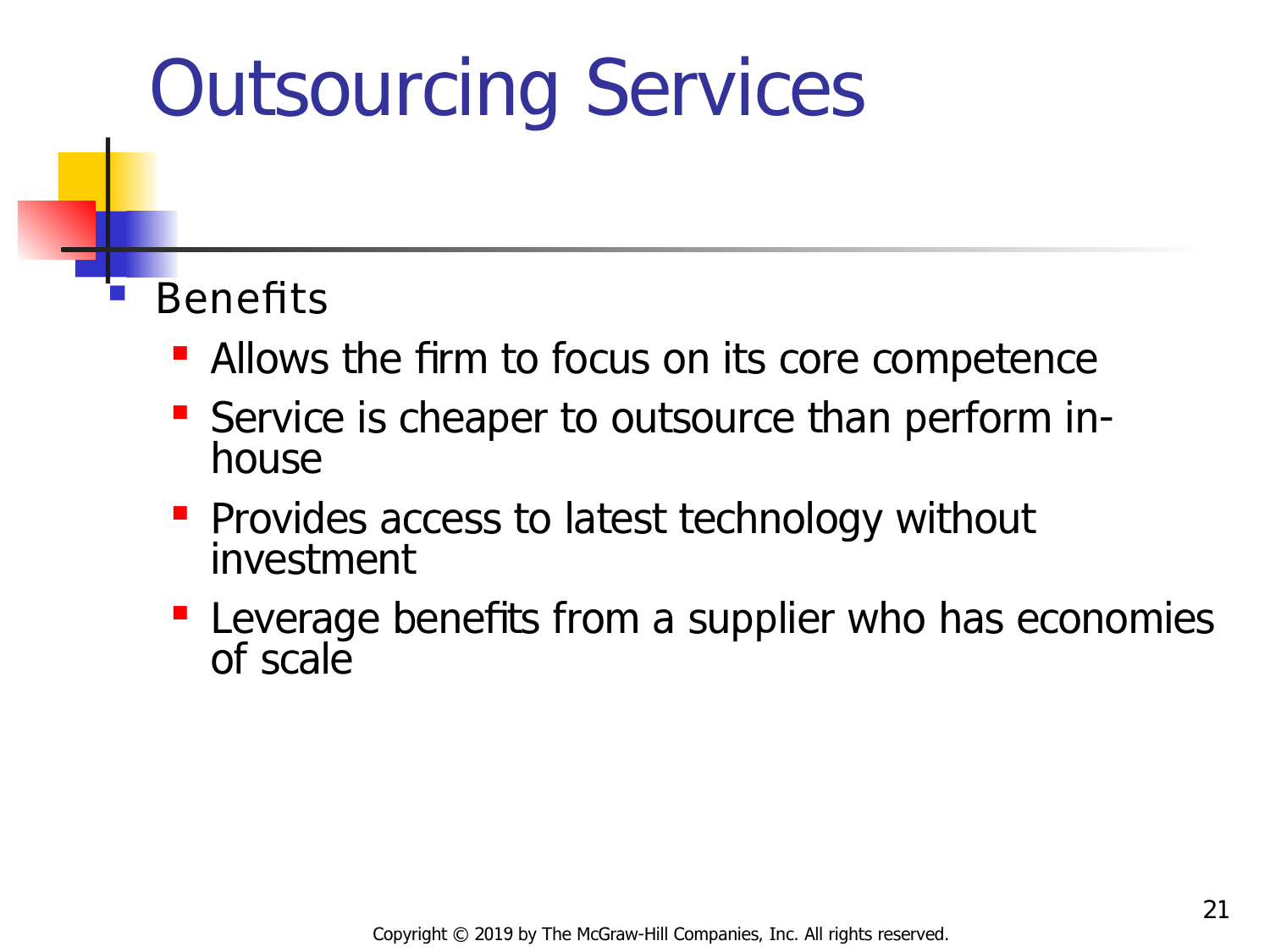

# Outsourcing Services
Benefits
Allows the firm to focus on its core competence
Service is cheaper to outsource than perform in-house
Provides access to latest technology without investment
Leverage benefits from a supplier who has economies of scale
21
Copyright © 2019 by The McGraw-Hill Companies, Inc. All rights reserved.